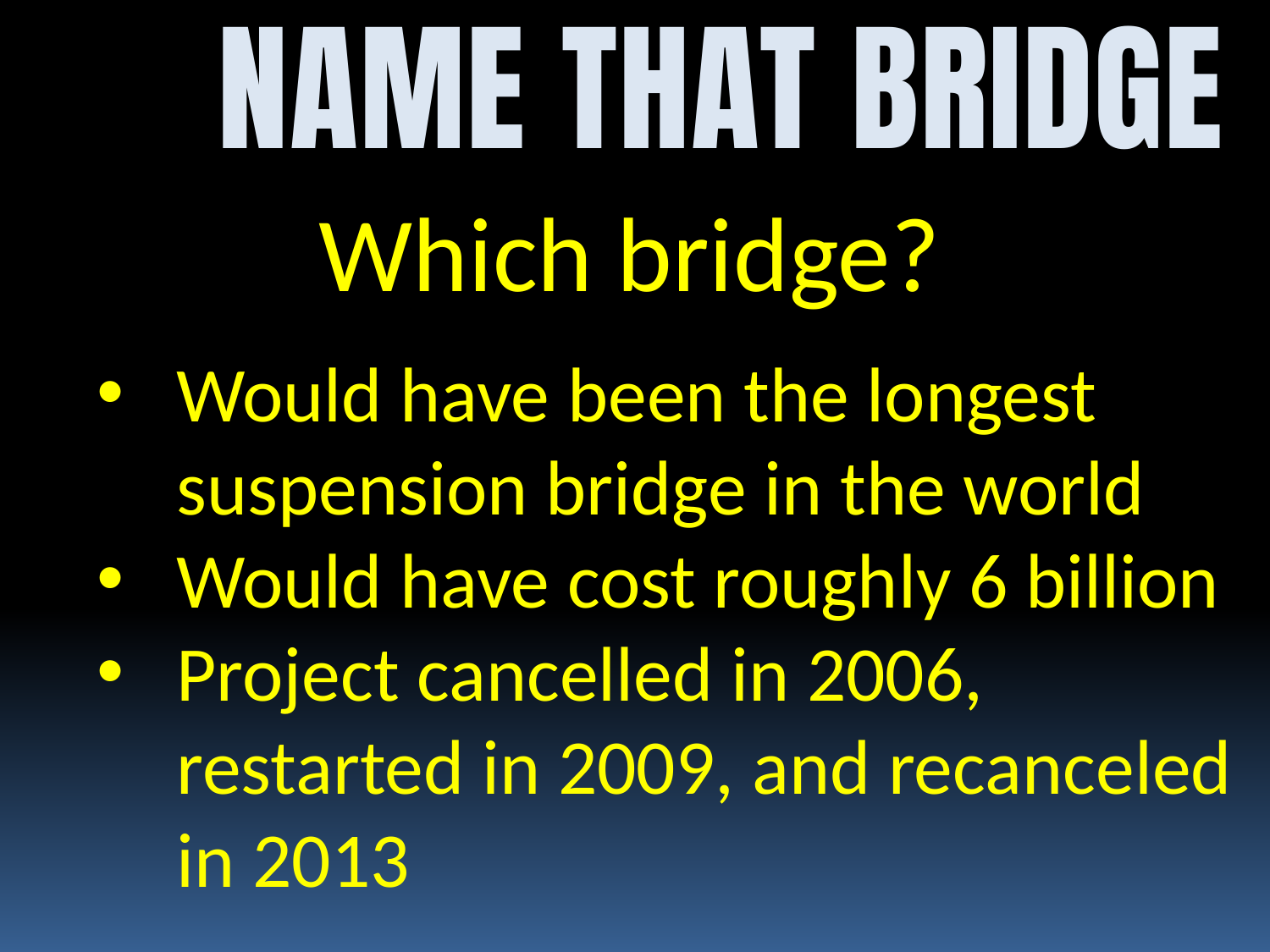

NAME THAT BRIDGE
Which bridge?
Would have been the longest suspension bridge in the world
Would have cost roughly 6 billion
Project cancelled in 2006, restarted in 2009, and recanceled in 2013